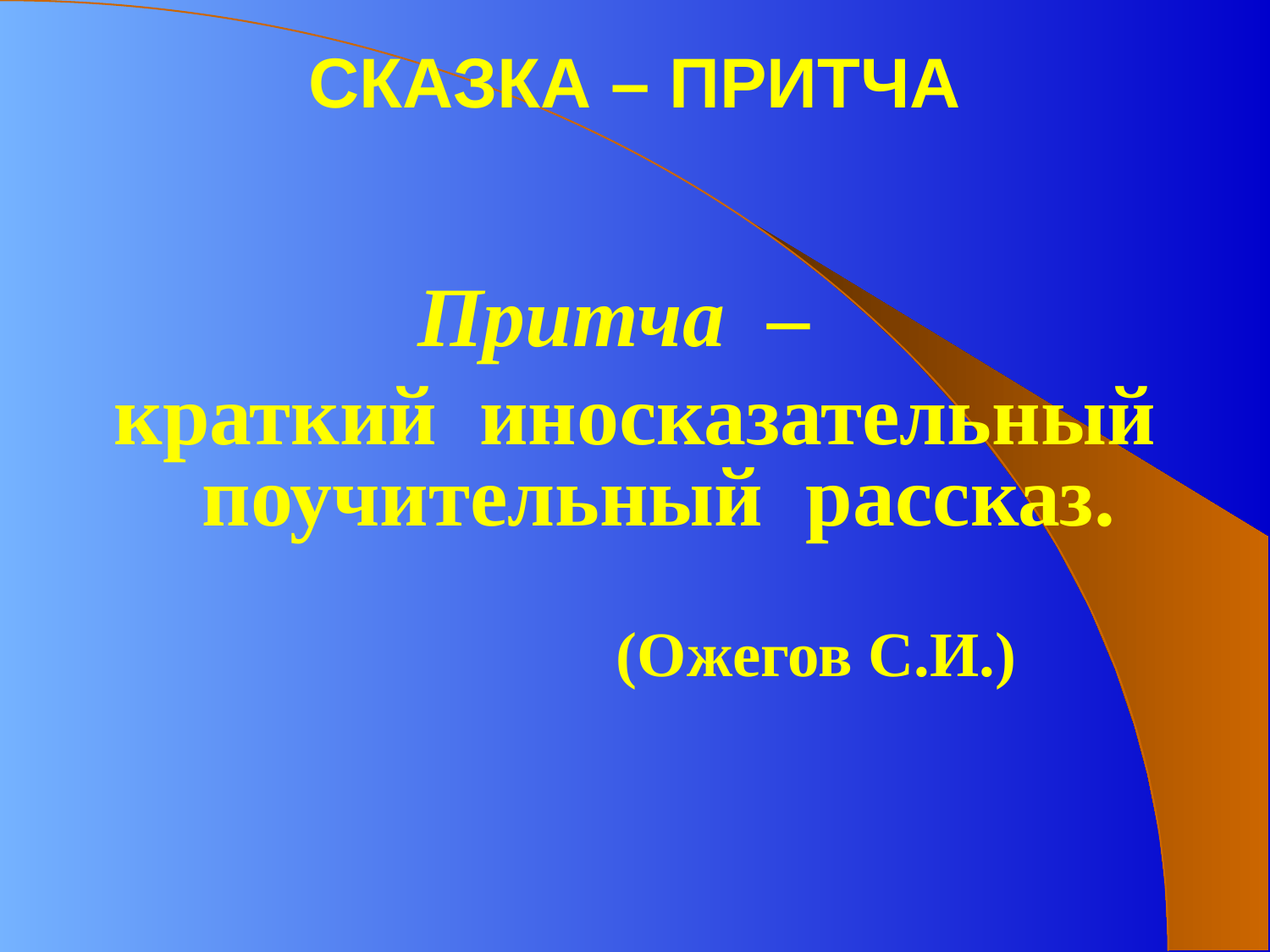

# СКАЗКА – ПРИТЧА
Притча  –
краткий  иносказательный поучительный  рассказ.

                                (Ожегов С.И.)